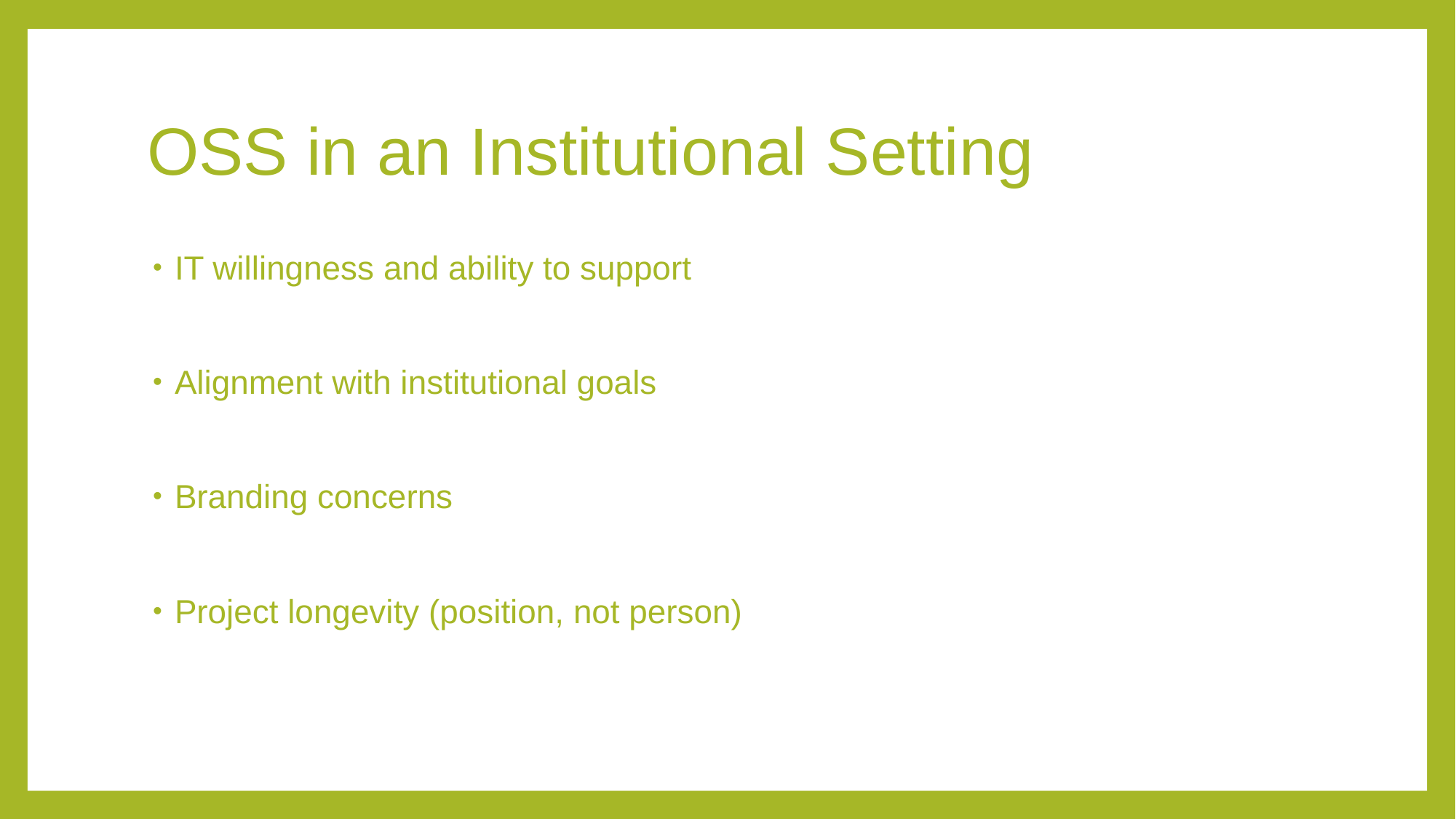

# OSS in an Institutional Setting
IT willingness and ability to support

Alignment with institutional goals

Branding concerns

Project longevity (position, not person)